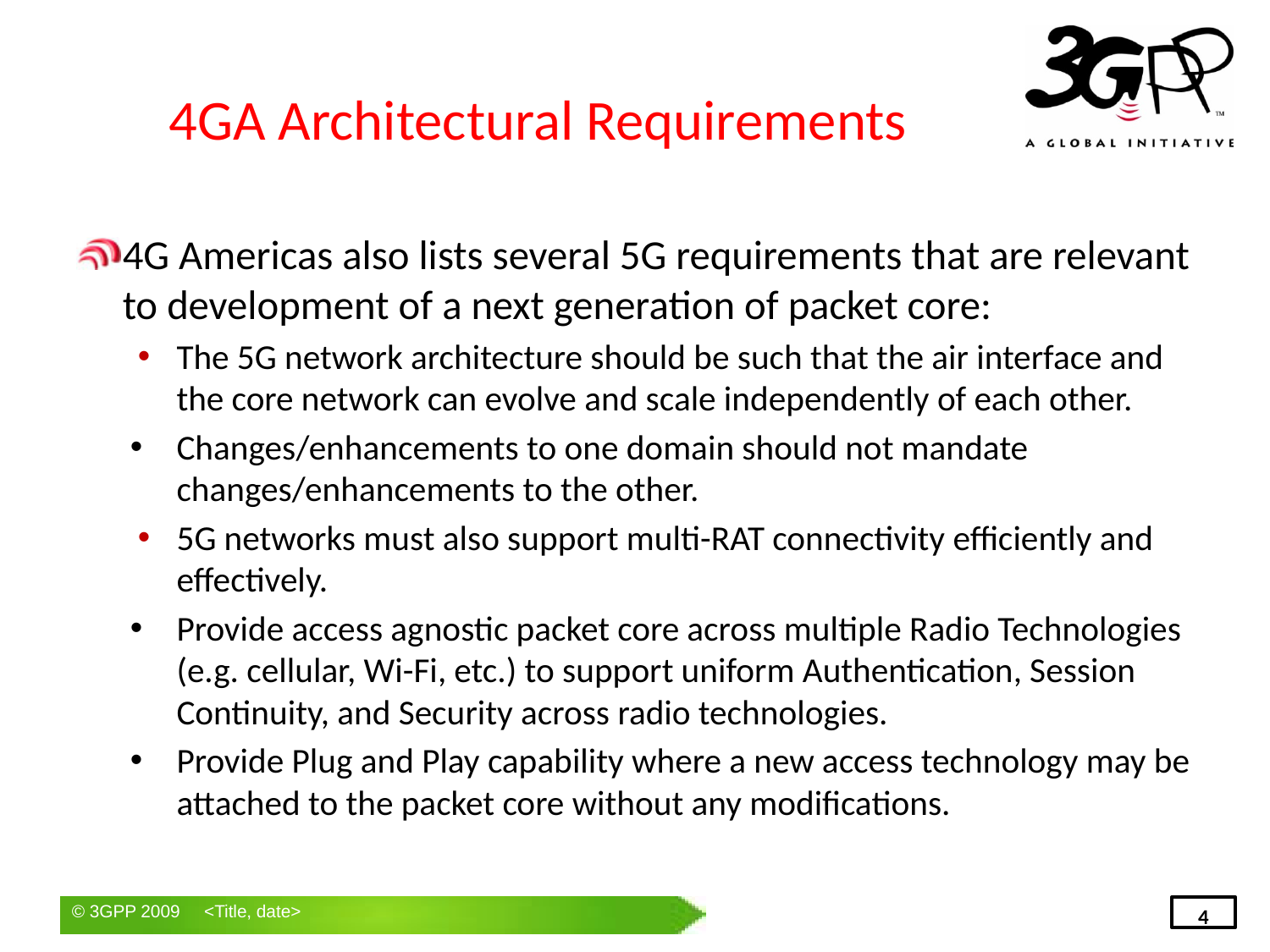

# 4GA Architectural Requirements
4G Americas also lists several 5G requirements that are relevant to development of a next generation of packet core:
The 5G network architecture should be such that the air interface and the core network can evolve and scale independently of each other.
Changes/enhancements to one domain should not mandate changes/enhancements to the other.
5G networks must also support multi-RAT connectivity efficiently and effectively.
Provide access agnostic packet core across multiple Radio Technologies (e.g. cellular, Wi-Fi, etc.) to support uniform Authentication, Session Continuity, and Security across radio technologies.
Provide Plug and Play capability where a new access technology may be attached to the packet core without any modifications.